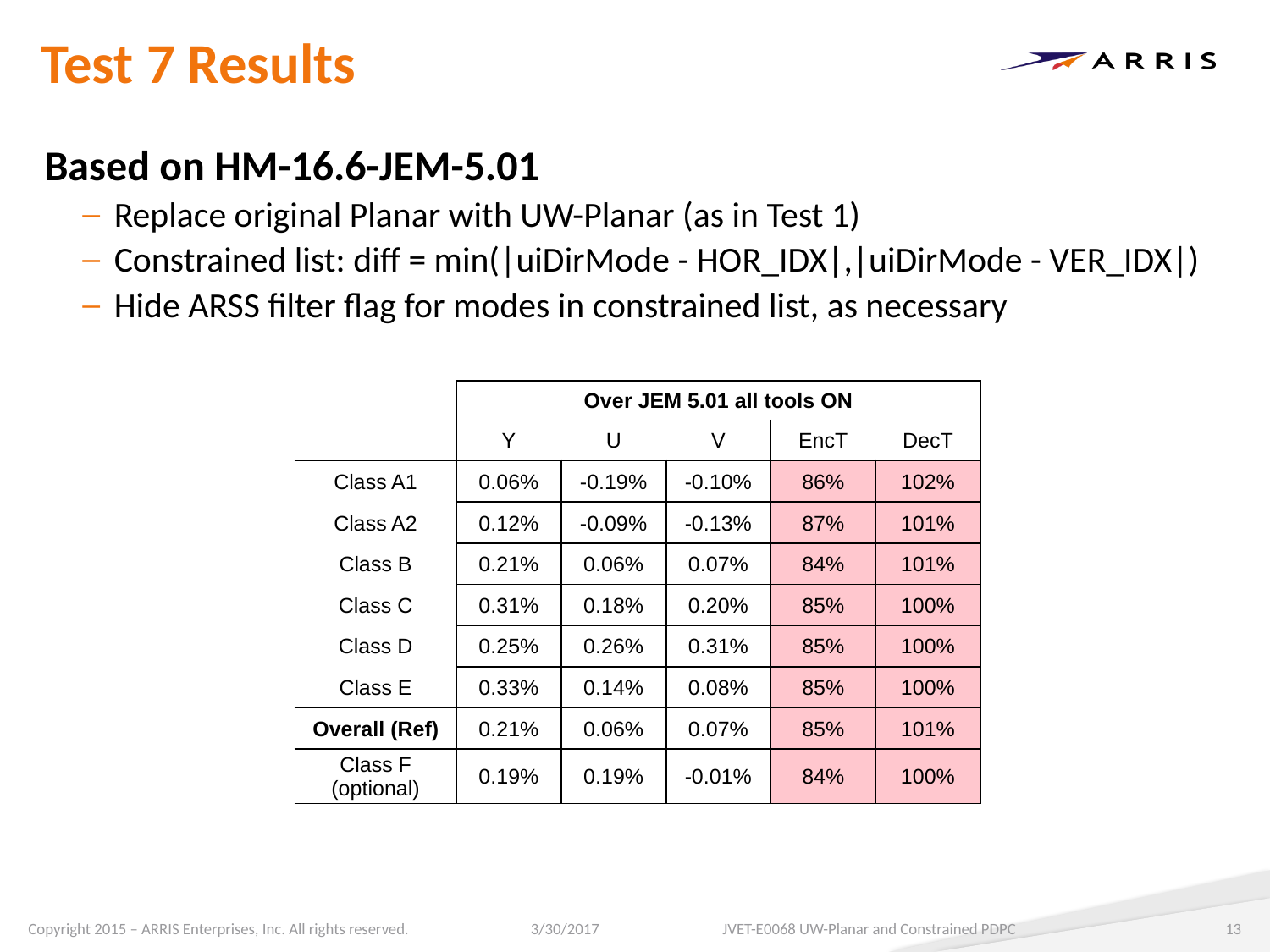

# Test 7 Results
Based on HM-16.6-JEM-5.01
Replace original Planar with UW-Planar (as in Test 1)
Constrained list: diff = min(|uiDirMode - HOR_IDX|,|uiDirMode - VER_IDX|)
Hide ARSS filter flag for modes in constrained list, as necessary

|  | Over JEM 5.01 all tools ON |  |  |  |  |
| --- | --- | --- | --- | --- | --- |
|  | Y | U | V | EncT | DecT |
| Class A1 | 0.06% | -0.19% | -0.10% | 86% | 102% |
| Class A2 | 0.12% | -0.09% | -0.13% | 87% | 101% |
| Class B | 0.21% | 0.06% | 0.07% | 84% | 101% |
| Class C | 0.31% | 0.18% | 0.20% | 85% | 100% |
| Class D | 0.25% | 0.26% | 0.31% | 85% | 100% |
| Class E | 0.33% | 0.14% | 0.08% | 85% | 100% |
| Overall (Ref) | 0.21% | 0.06% | 0.07% | 85% | 101% |
| Class F (optional) | 0.19% | 0.19% | -0.01% | 84% | 100% |
3/30/2017
JVET-E0068 UW-Planar and Constrained PDPC
13